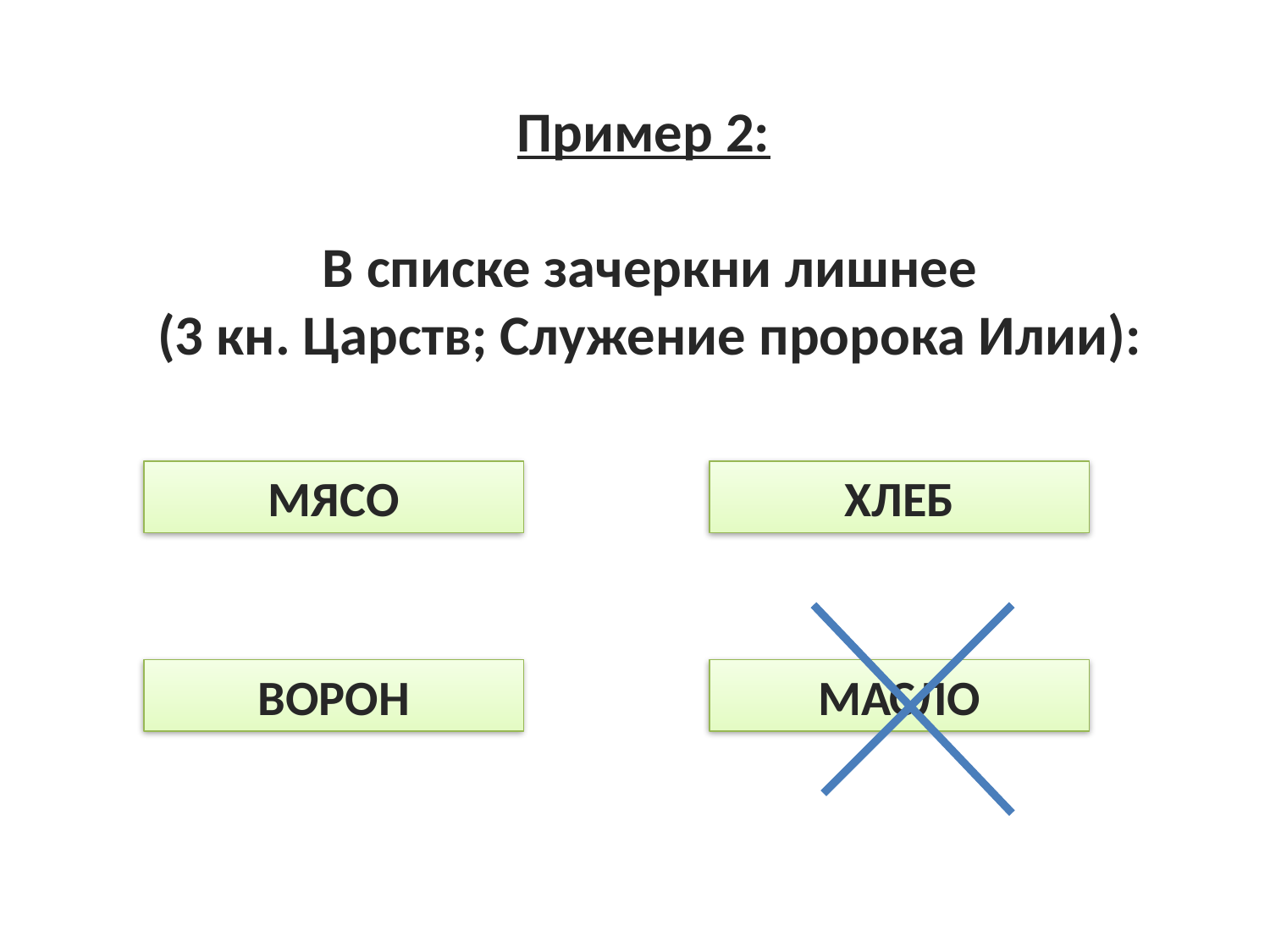

Пример 2:

В списке зачеркни лишнее
(3 кн. Царств; Служение пророка Илии):
МЯСО
ХЛЕБ
ВОРОН
МАСЛО